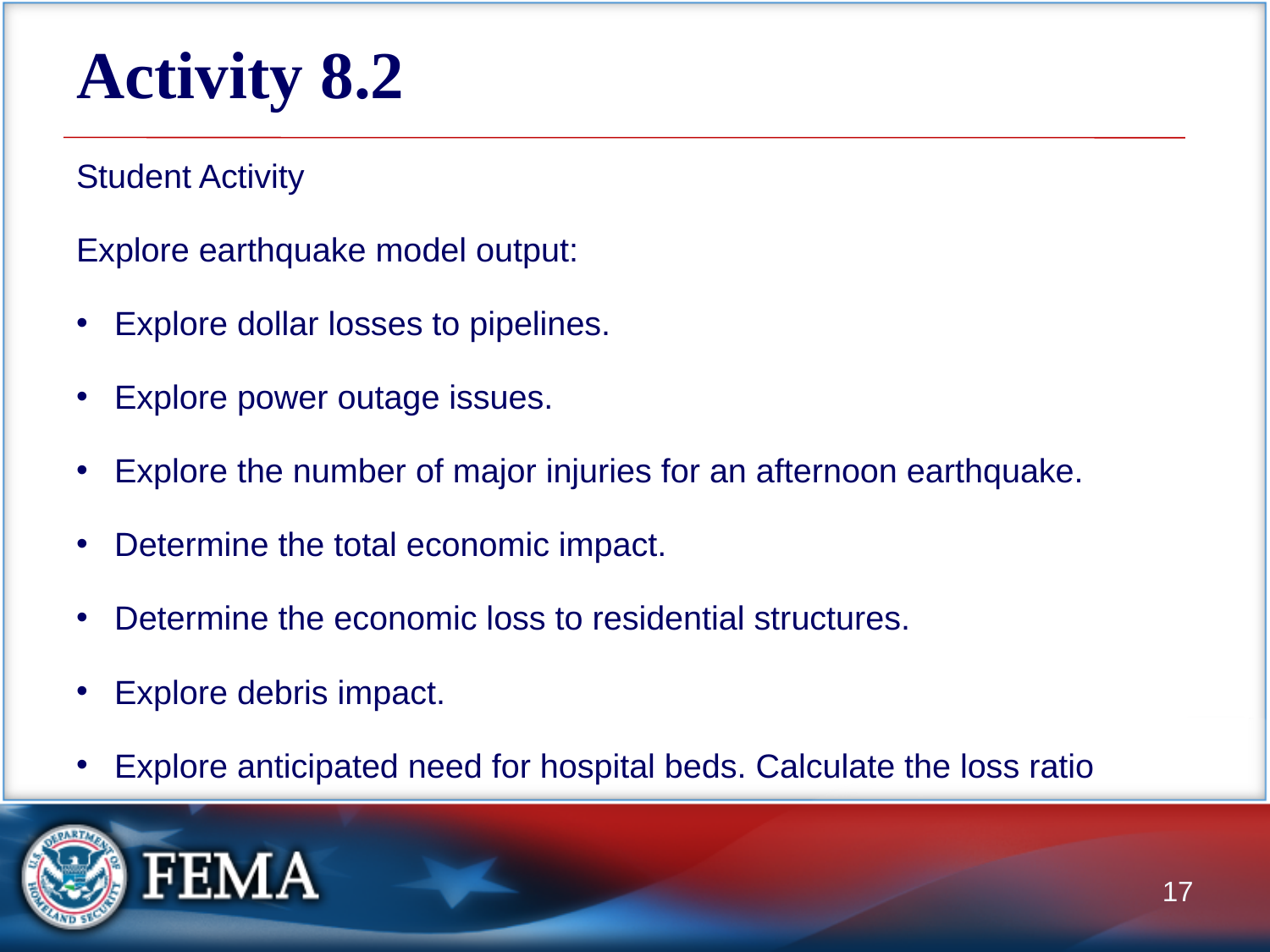

# Activity 8.2
Student Activity
Explore earthquake model output:
Explore dollar losses to pipelines.
Explore power outage issues.
Explore the number of major injuries for an afternoon earthquake.
Determine the total economic impact.
Determine the economic loss to residential structures.
Explore debris impact.
Explore anticipated need for hospital beds. Calculate the loss ratio
17